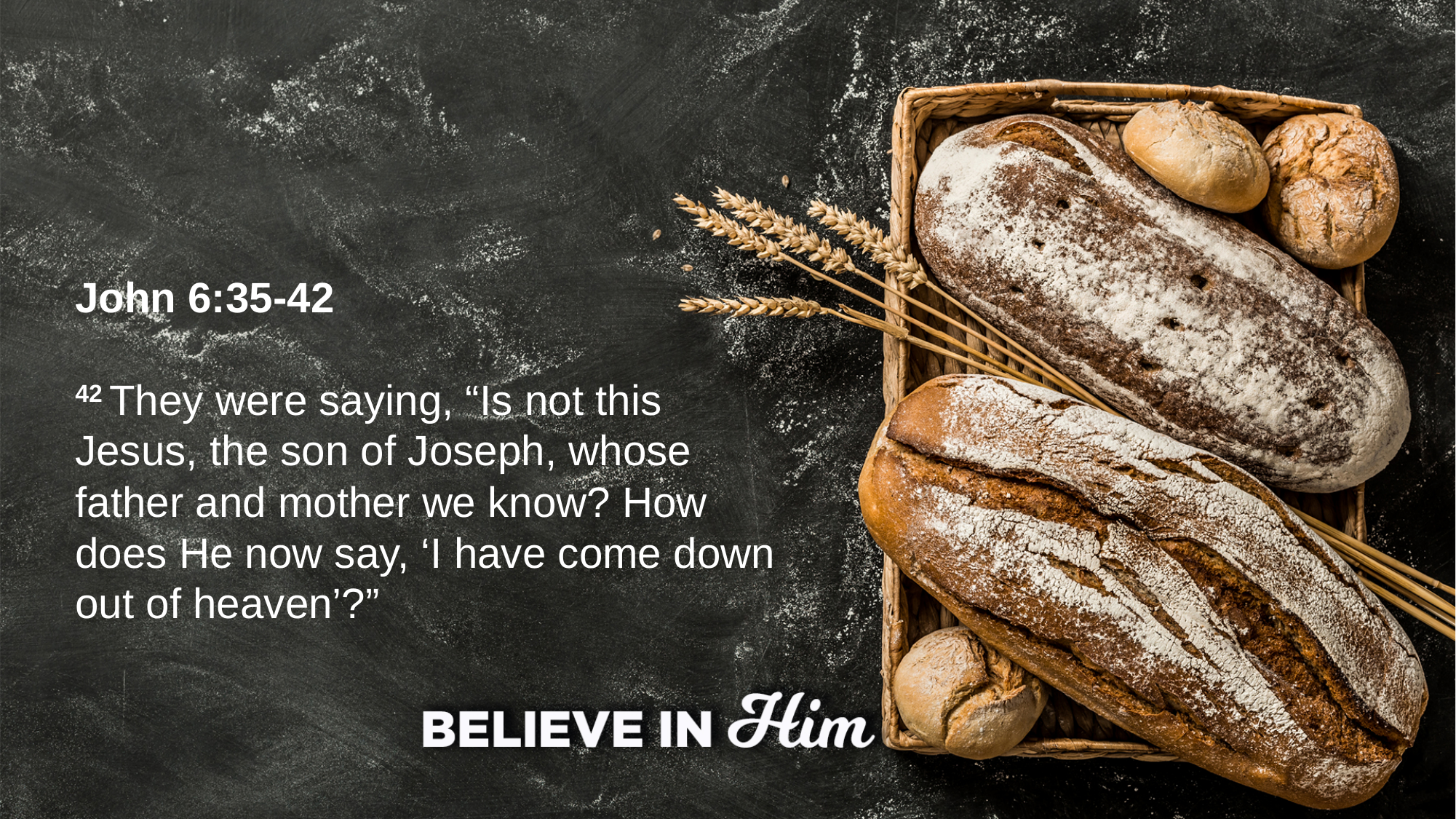

John 6:35-42

42 They were saying, “Is not this Jesus, the son of Joseph, whose father and mother we know? How does He now say, ‘I have come down out of heaven’?”